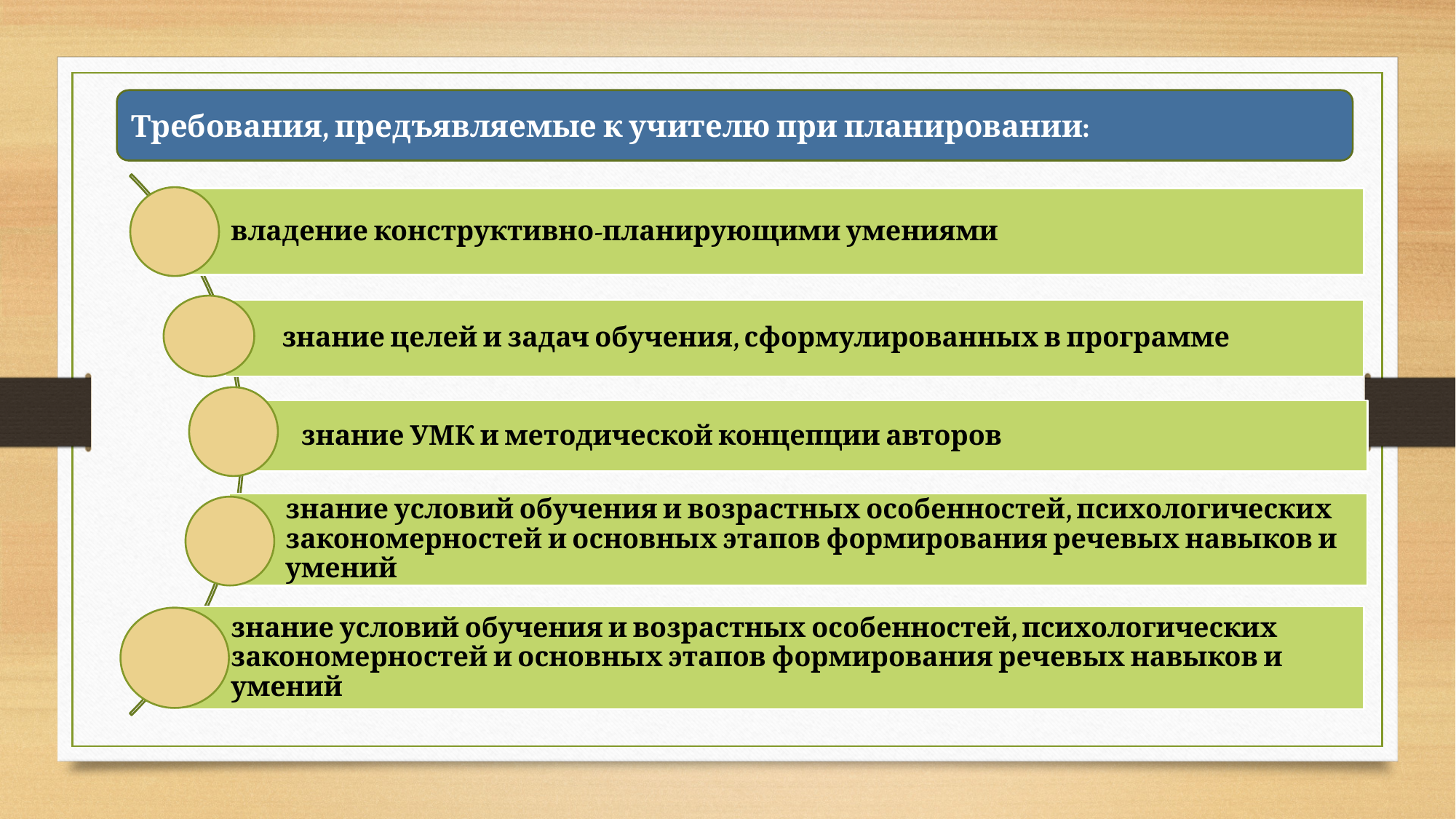

Требования, предъявляемые к учителю при планировании:
владение конструктивно-планирующими умениями
знание целей и задач обучения, сформулированных в программе
знание УМК и методической концепции авторов
знание условий обучения и возрастных особенностей, психологических закономерностей и основных этапов формирования речевых навыков и умений
знание условий обучения и возрастных особенностей, психологических закономерностей и основных этапов формирования речевых навыков и умений